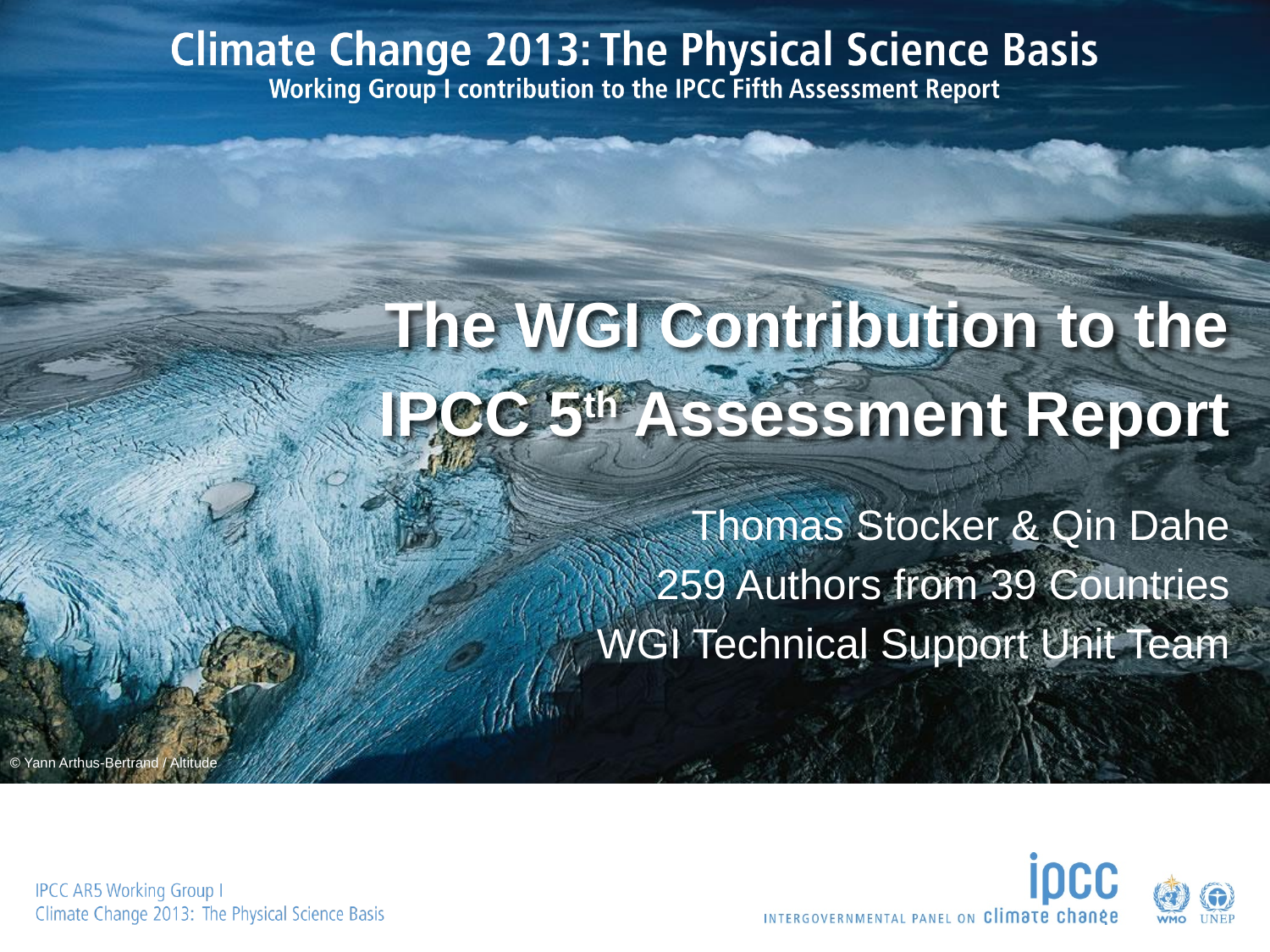

The WGI Contribution to the
IPCC 5th Assessment Report
Thomas Stocker & Qin Dahe
259 Authors from 39 Countries
WGI Technical Support Unit Team